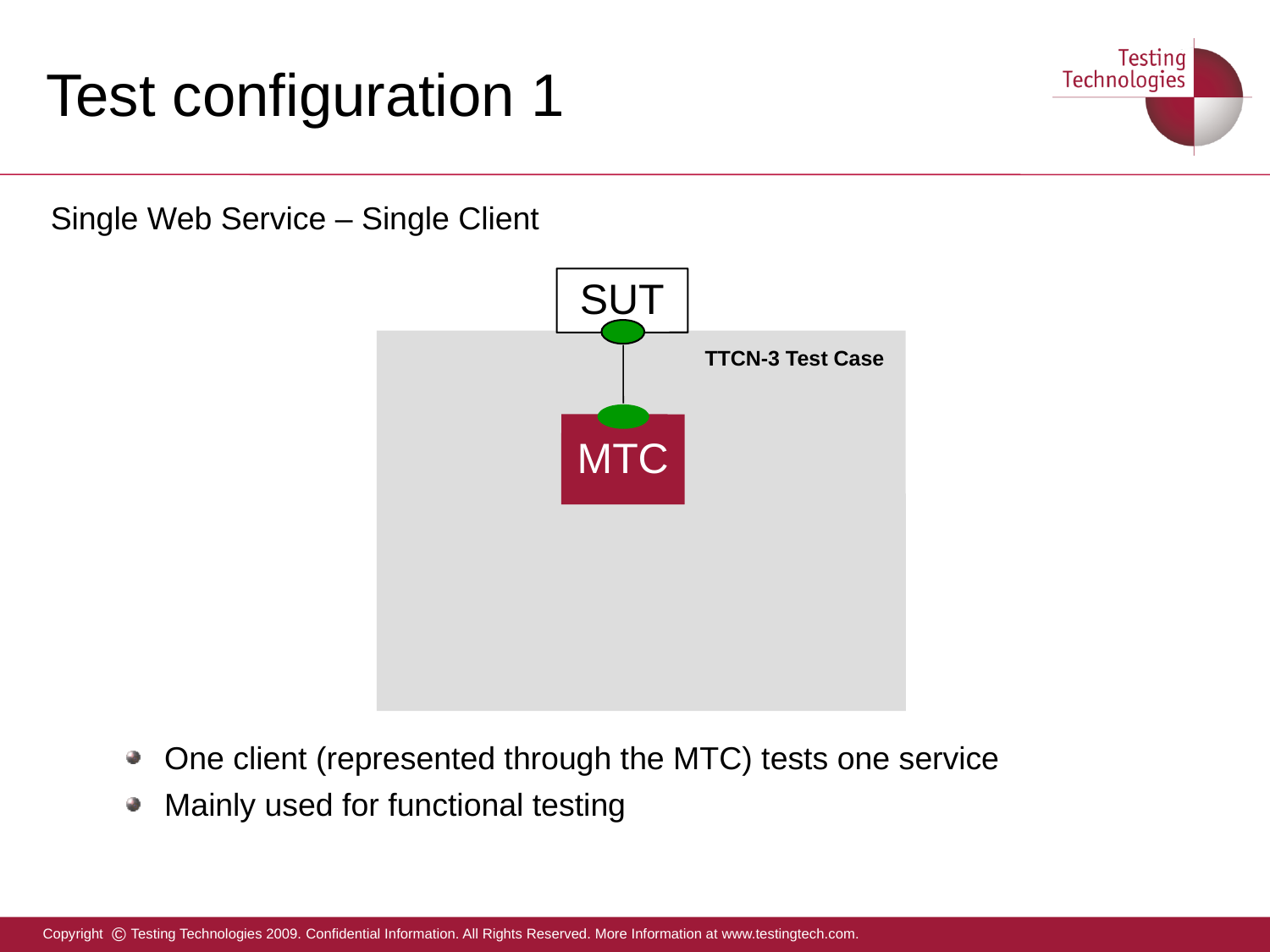

# Test configuration 1
Single Web Service – Single Client

SUT

TTCN-3 Test Case

MTC
One client (represented through the MTC) tests one service
Mainly used for functional testing